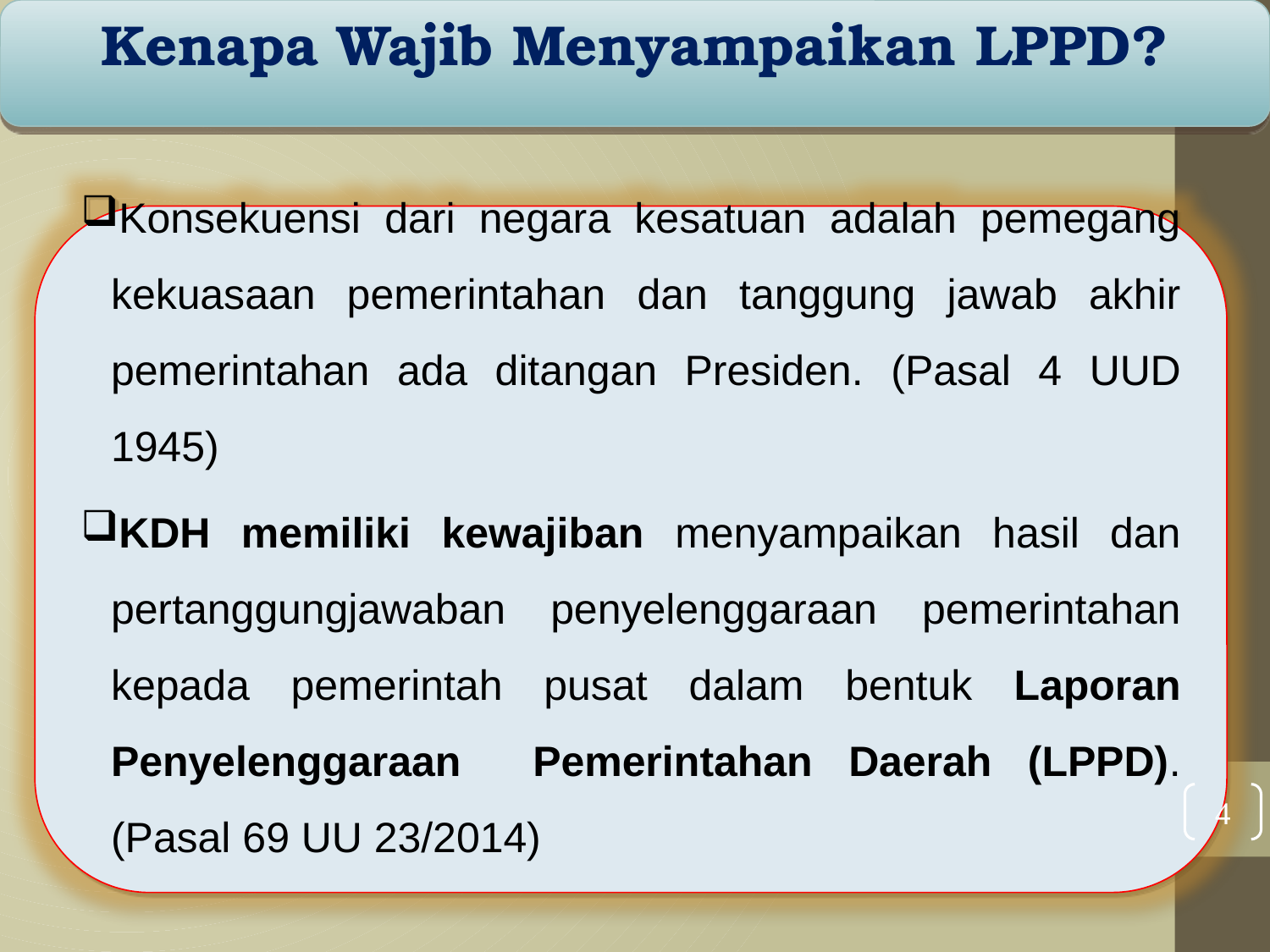

Kenapa Wajib Menyampaikan LPPD?

Konsekuensi dari negara kesatuan adalah pemegang kekuasaan pemerintahan dan tanggung jawab akhir pemerintahan ada ditangan Presiden. (Pasal 4 UUD 1945)
KDH memiliki kewajiban menyampaikan hasil dan pertanggungjawaban penyelenggaraan pemerintahan kepada pemerintah pusat dalam bentuk Laporan Penyelenggaraan  Pemerintahan Daerah (LPPD). (Pasal 69 UU 23/2014)

4